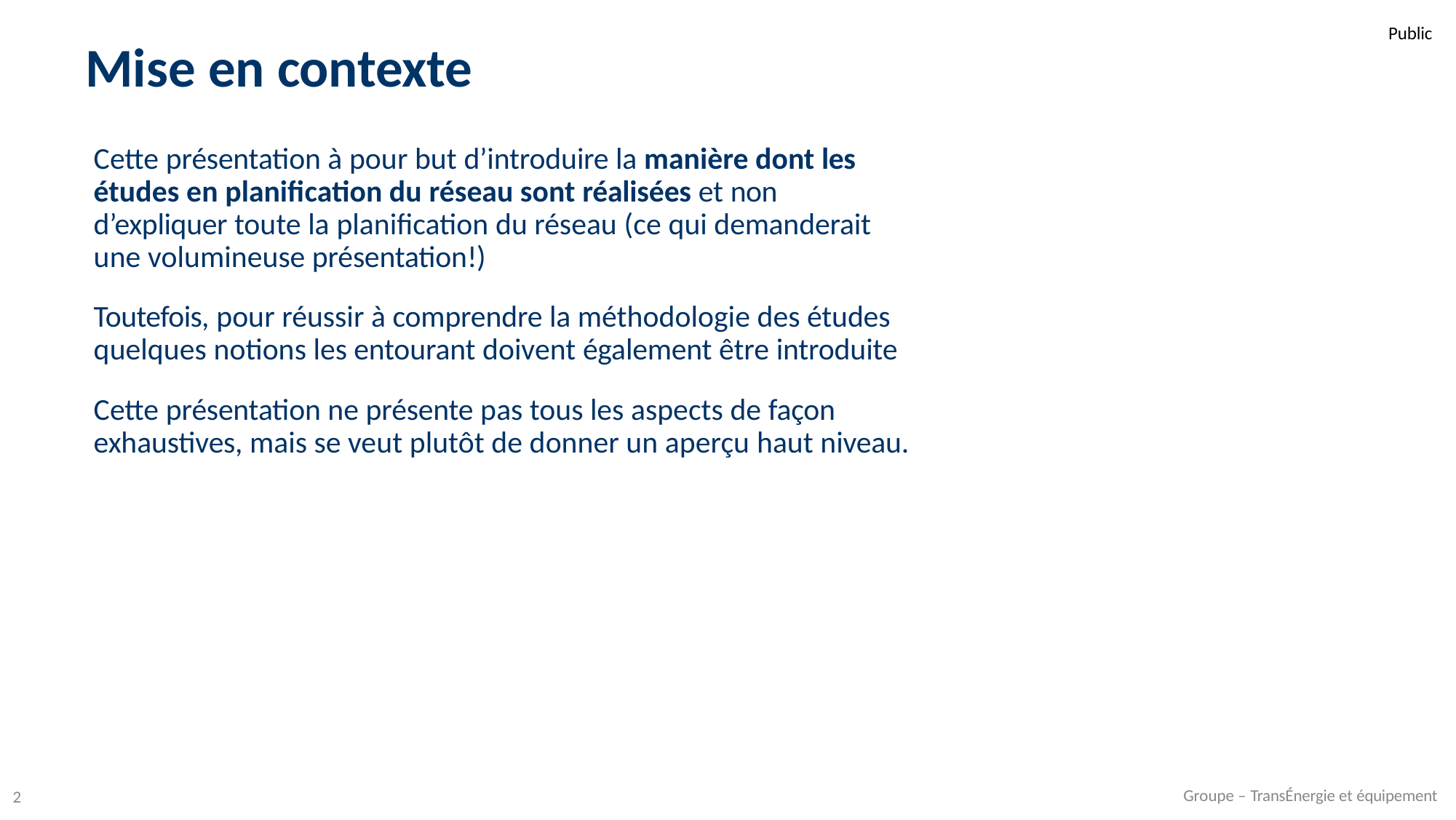

Public
# Mise en contexte
Cette présentation à pour but d’introduire la manière dont les études en planification du réseau sont réalisées et non d’expliquer toute la planification du réseau (ce qui demanderait une volumineuse présentation!)
Toutefois, pour réussir à comprendre la méthodologie des études quelques notions les entourant doivent également être introduite
Cette présentation ne présente pas tous les aspects de façon exhaustives, mais se veut plutôt de donner un aperçu haut niveau.
Groupe – TransÉnergie et équipement
2